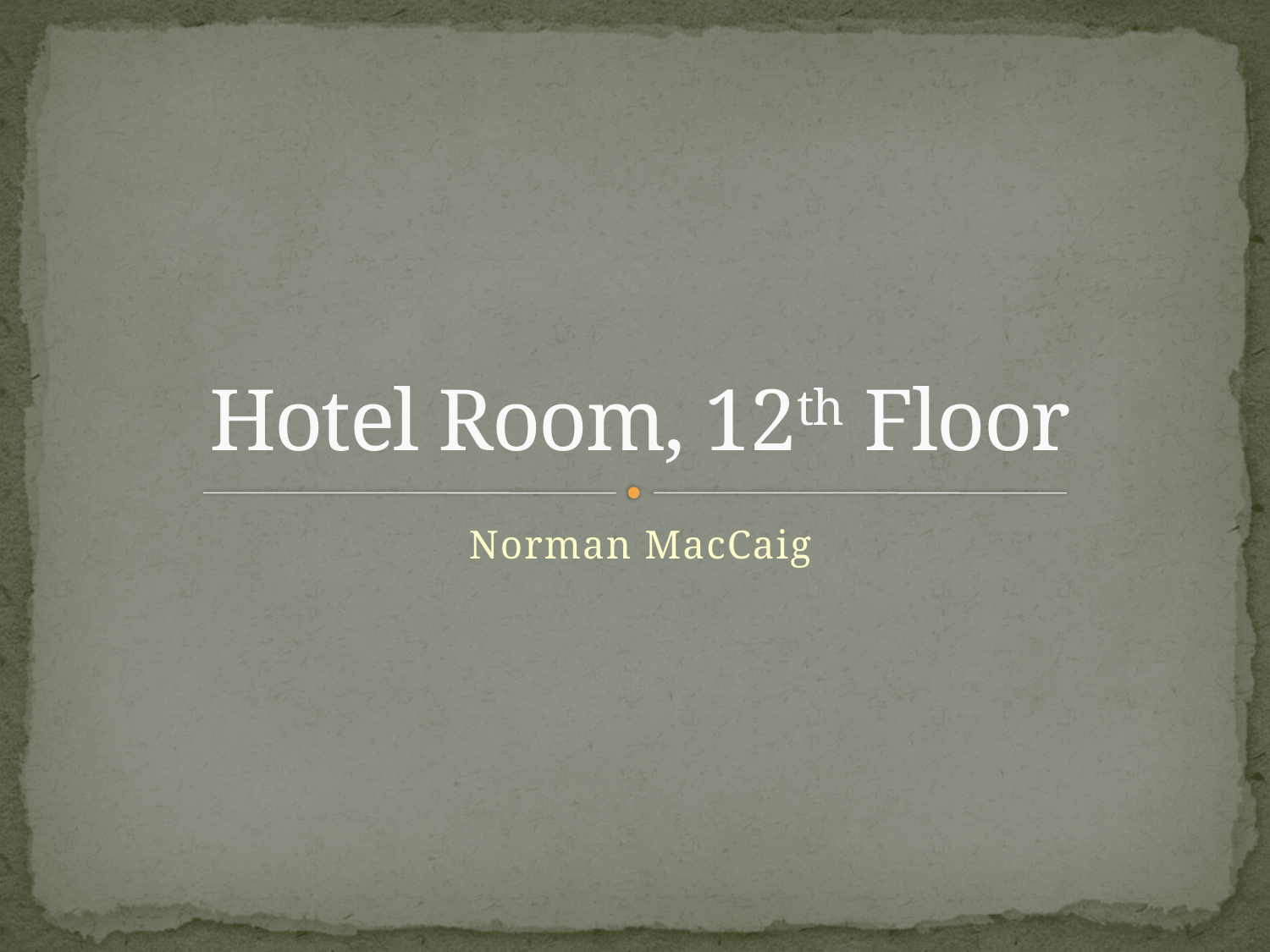

# Hotel Room, 12th Floor
Norman MacCaig